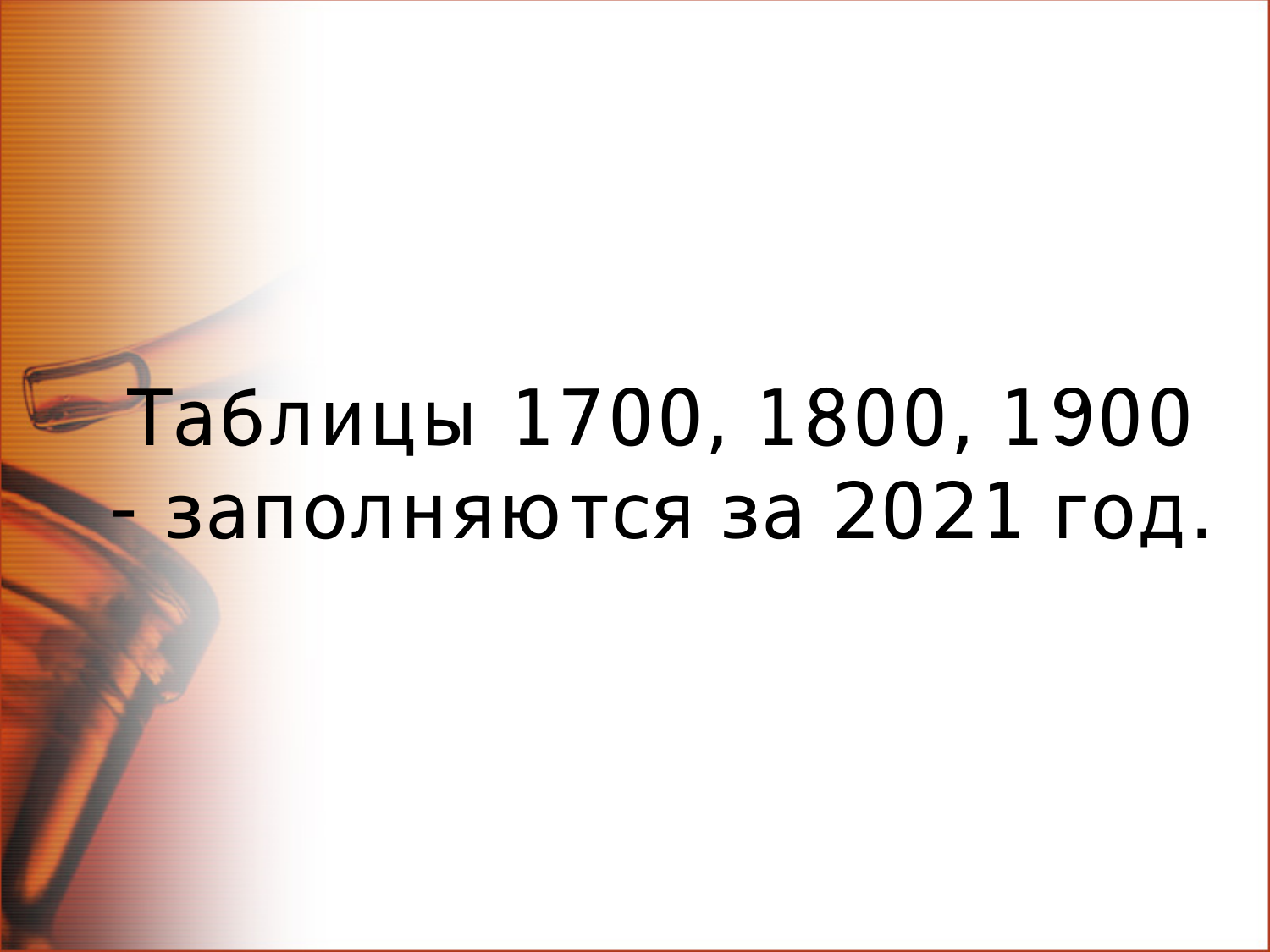

# Таблицы 1700, 1800, 1900 - заполняются за 2021 год.